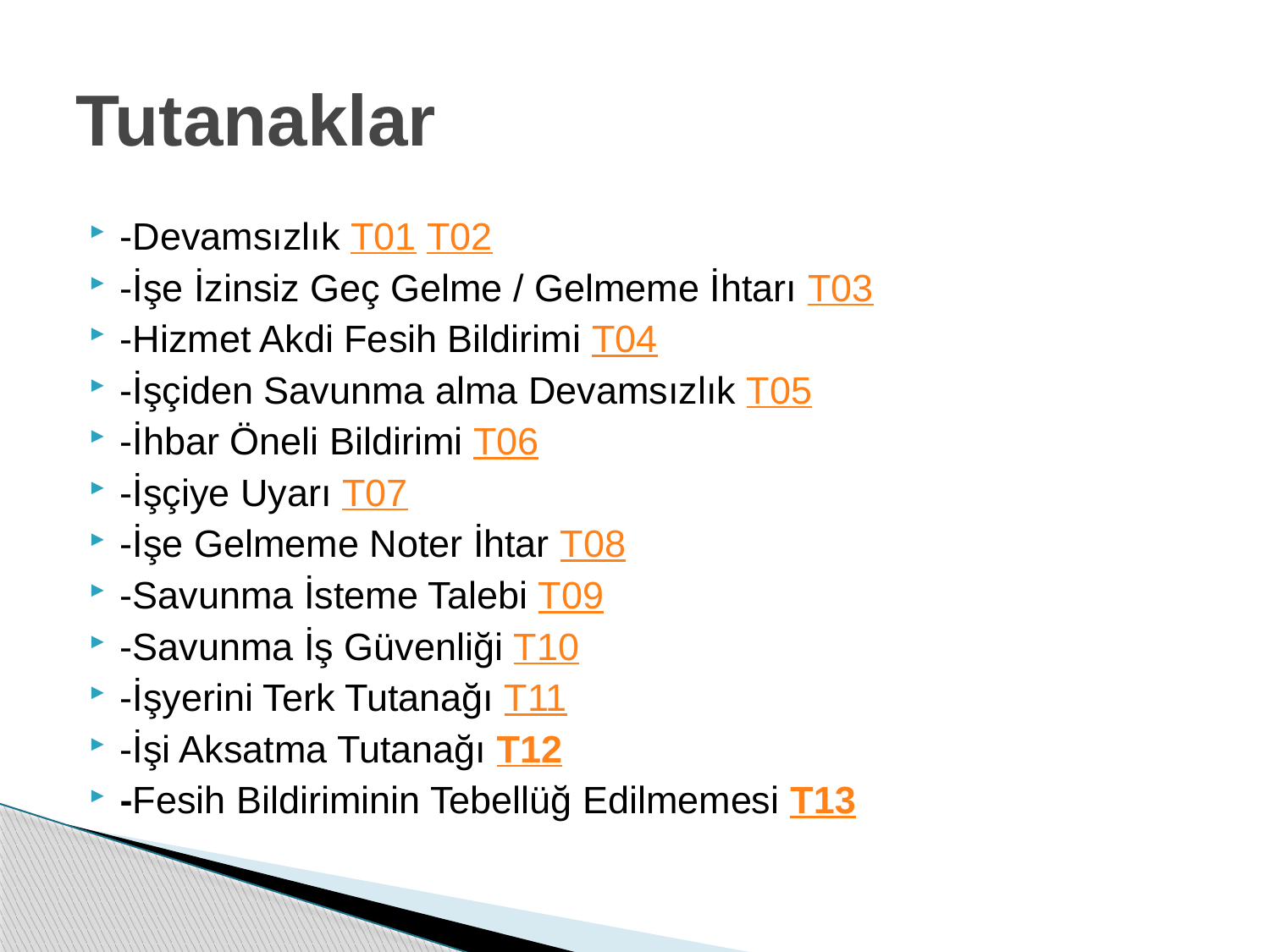

# Tutanaklar
-Devamsızlık T01 T02
-İşe İzinsiz Geç Gelme / Gelmeme İhtarı T03
-Hizmet Akdi Fesih Bildirimi T04
-İşçiden Savunma alma Devamsızlık T05
-İhbar Öneli Bildirimi T06
-İşçiye Uyarı T07
-İşe Gelmeme Noter İhtar T08
-Savunma İsteme Talebi T09
-Savunma İş Güvenliği T10
-İşyerini Terk Tutanağı T11
-İşi Aksatma Tutanağı T12
-Fesih Bildiriminin Tebellüğ Edilmemesi T13